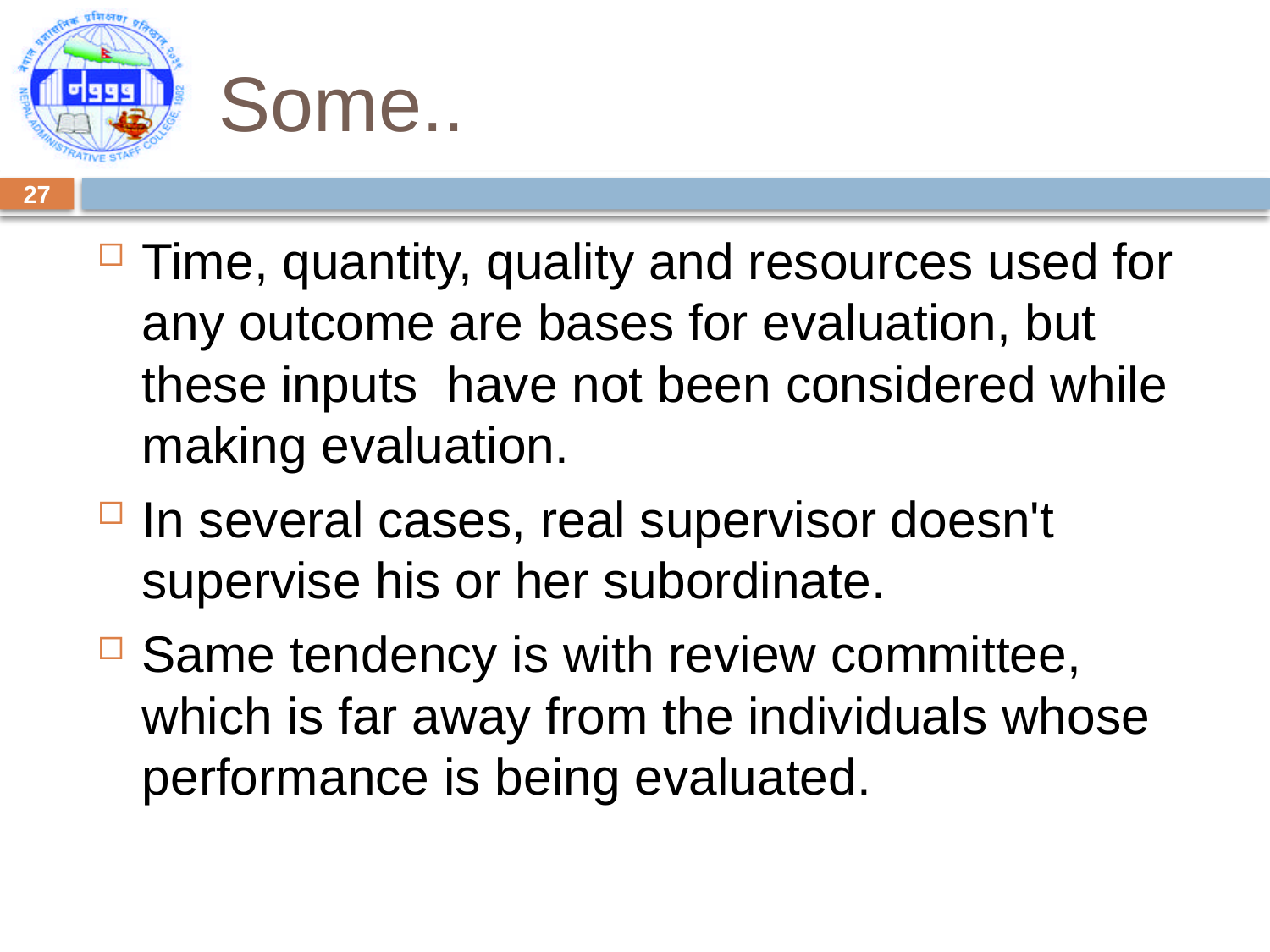

# Some..
27
Time, quantity, quality and resources used for any outcome are bases for evaluation, but these inputs  have not been considered while making evaluation.
In several cases, real supervisor doesn't supervise his or her subordinate.
Same tendency is with review committee, which is far away from the individuals whose performance is being evaluated.